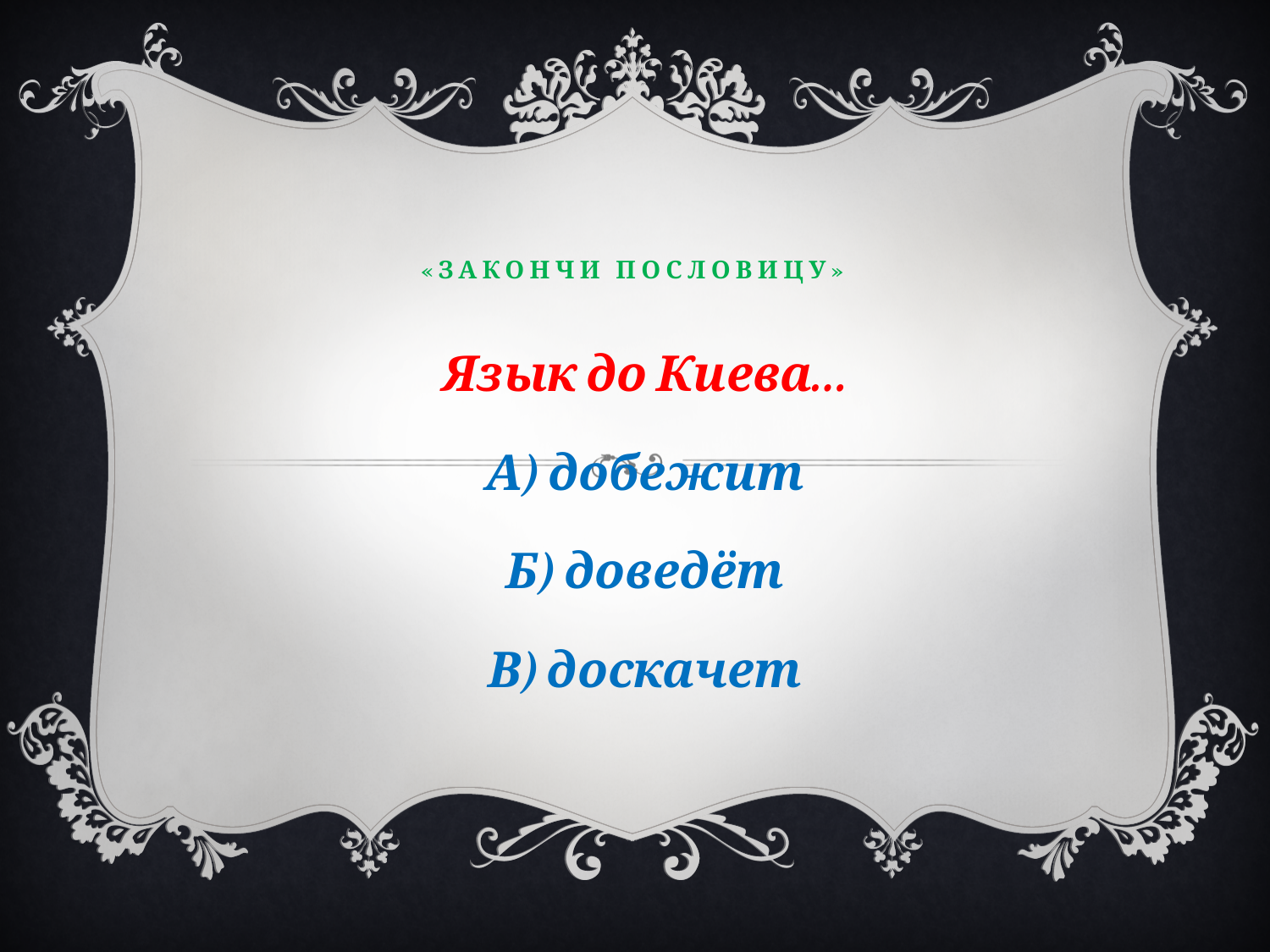

# «Закончи пословицу»
Язык до Киева…
А) добежит
Б) доведёт
В) доскачет